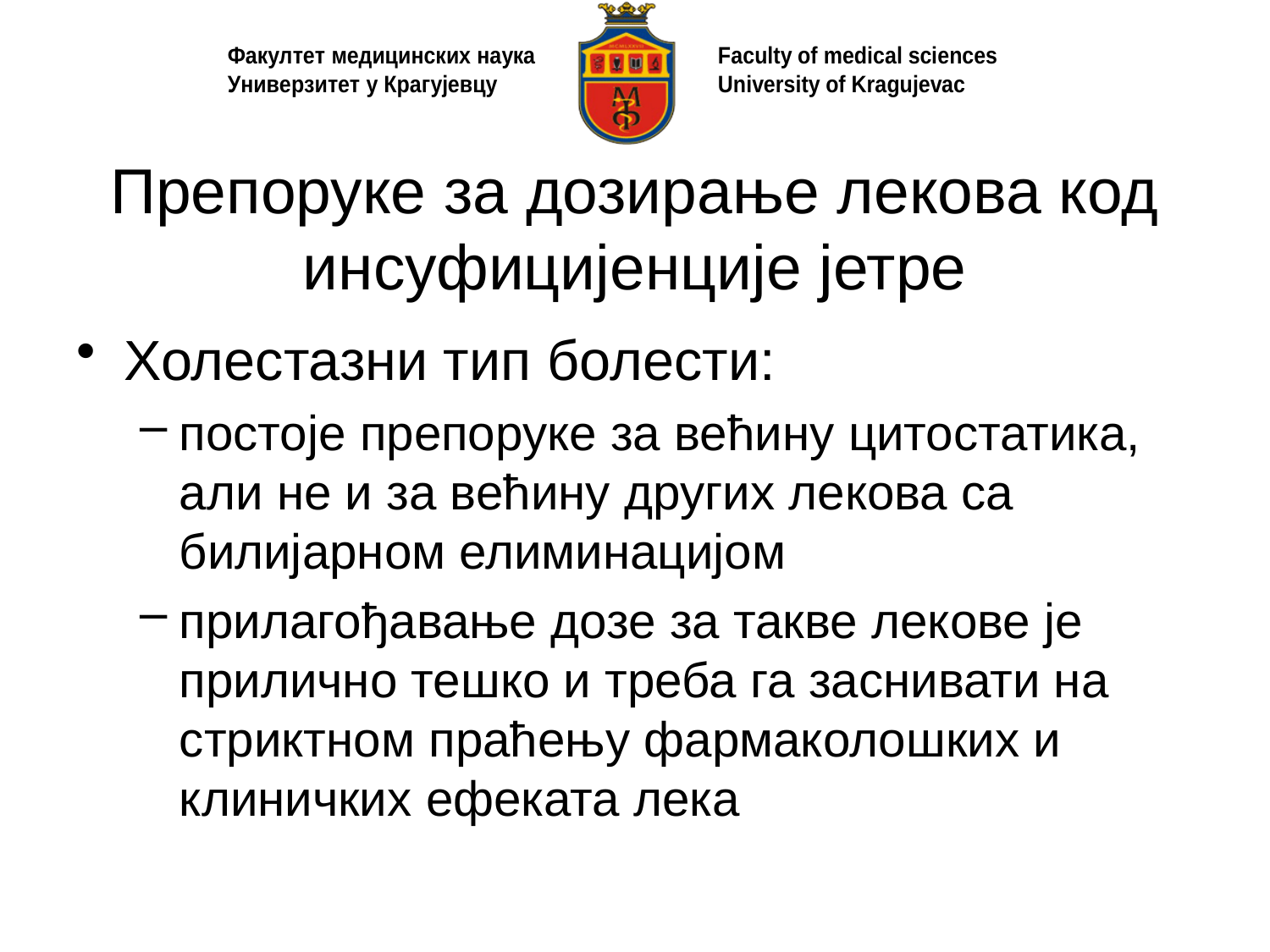

# Препоруке за дозирање лекова код инсуфицијенције јетре
Холестазни тип болести:
постоје препоруке за већину цитостатика, али не и за већину других лекова са билијарном елиминацијом
прилагођавање дозе за такве лекове је прилично тешко и треба га заснивати на стриктном праћењу фармаколошких и клиничких ефеката лека